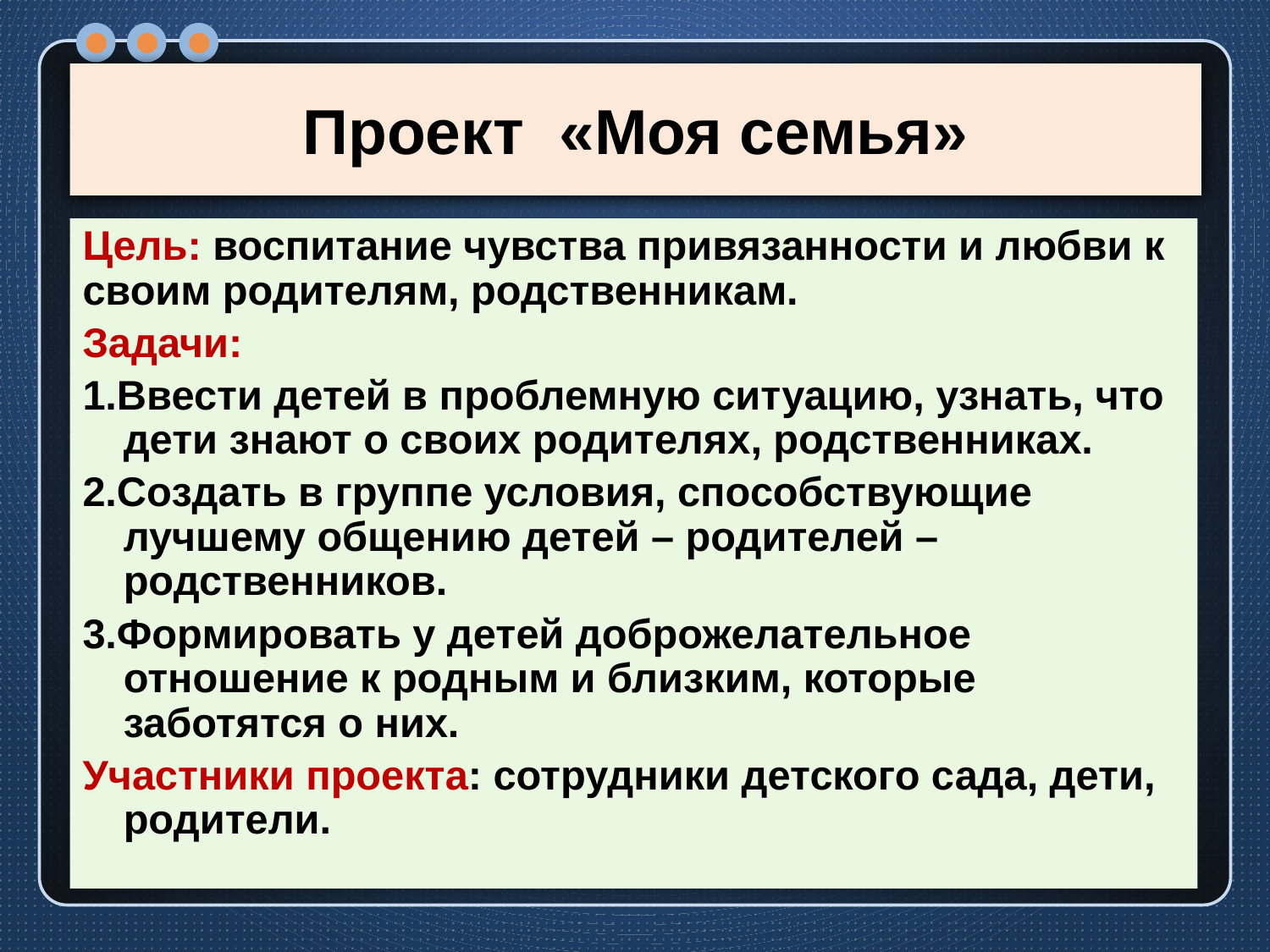

# Проект  «Моя семья»
Цель: воспитание чувства привязанности и любви к своим родителям, родственникам.
Задачи:
1.Ввести детей в проблемную ситуацию, узнать, что дети знают о своих родителях, родственниках.
2.Создать в группе условия, способствующие лучшему общению детей – родителей – родственников.
3.Формировать у детей доброжелательное отношение к родным и близким, которые заботятся о них.
Участники проекта: сотрудники детского сада, дети, родители.